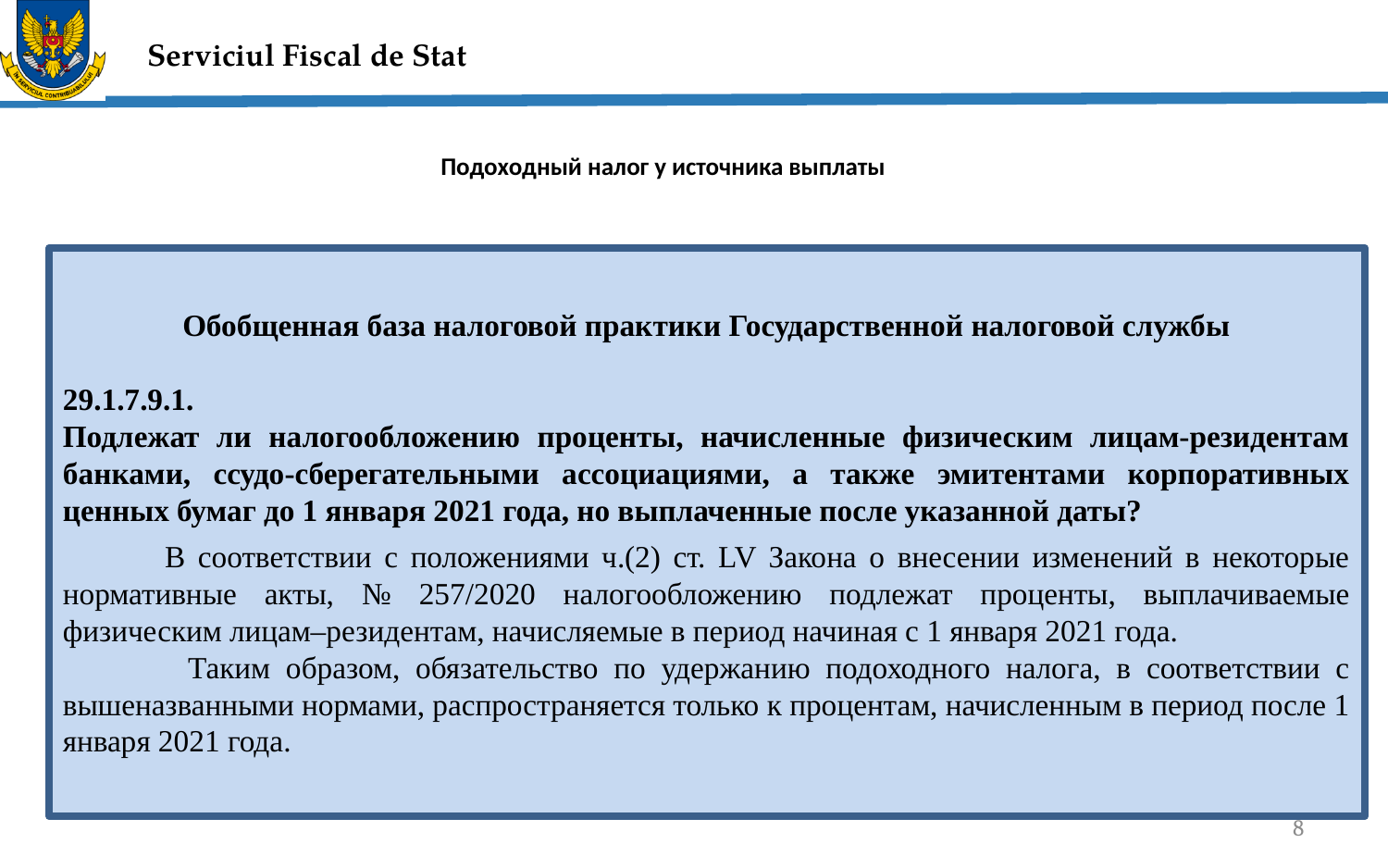

# Подоходный налог у источника выплаты
Обобщенная база налоговой практики Государственной налоговой службы

29.1.7.9.1.
Подлежат ли налогообложению проценты, начисленные физическим лицам-резидентам банками, ссудо-сберегательными ассоциациями, а также эмитентами корпоративных ценных бумаг до 1 января 2021 года, но выплаченные после указанной даты?

        В соответствии с положениями ч.(2) ст. LV Закона о внесении изменений в некоторые нормативные акты, № 257/2020 налогообложению подлежат проценты, выплачиваемые физическим лицам–резидентам, начисляемые в период начиная с 1 января 2021 года.
        Таким образом, обязательство по удержанию подоходного налога, в соответствии с вышеназванными нормами, распространяется только к процентам, начисленным в период после 1 января 2021 года.
8